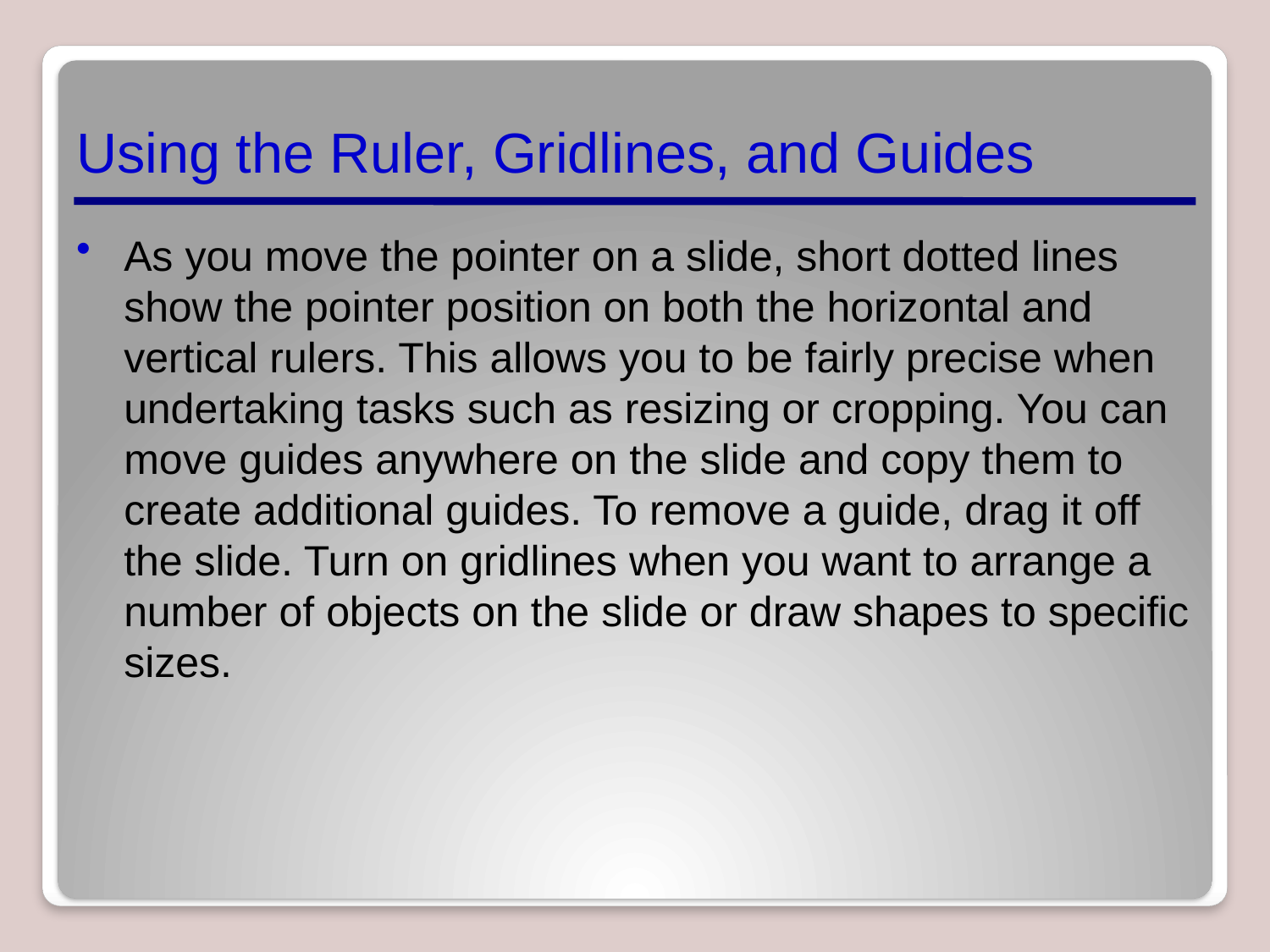

# Using the Ruler, Gridlines, and Guides
As you move the pointer on a slide, short dotted lines show the ­pointer position on both the horizontal and vertical rulers. This allows you to be fairly precise when undertaking tasks such as resizing or cropping. You can move guides anywhere on the slide and copy them to create additional guides. To remove a guide, drag it off the slide. Turn on gridlines when you want to arrange a number of objects on the slide or draw shapes to specific sizes.